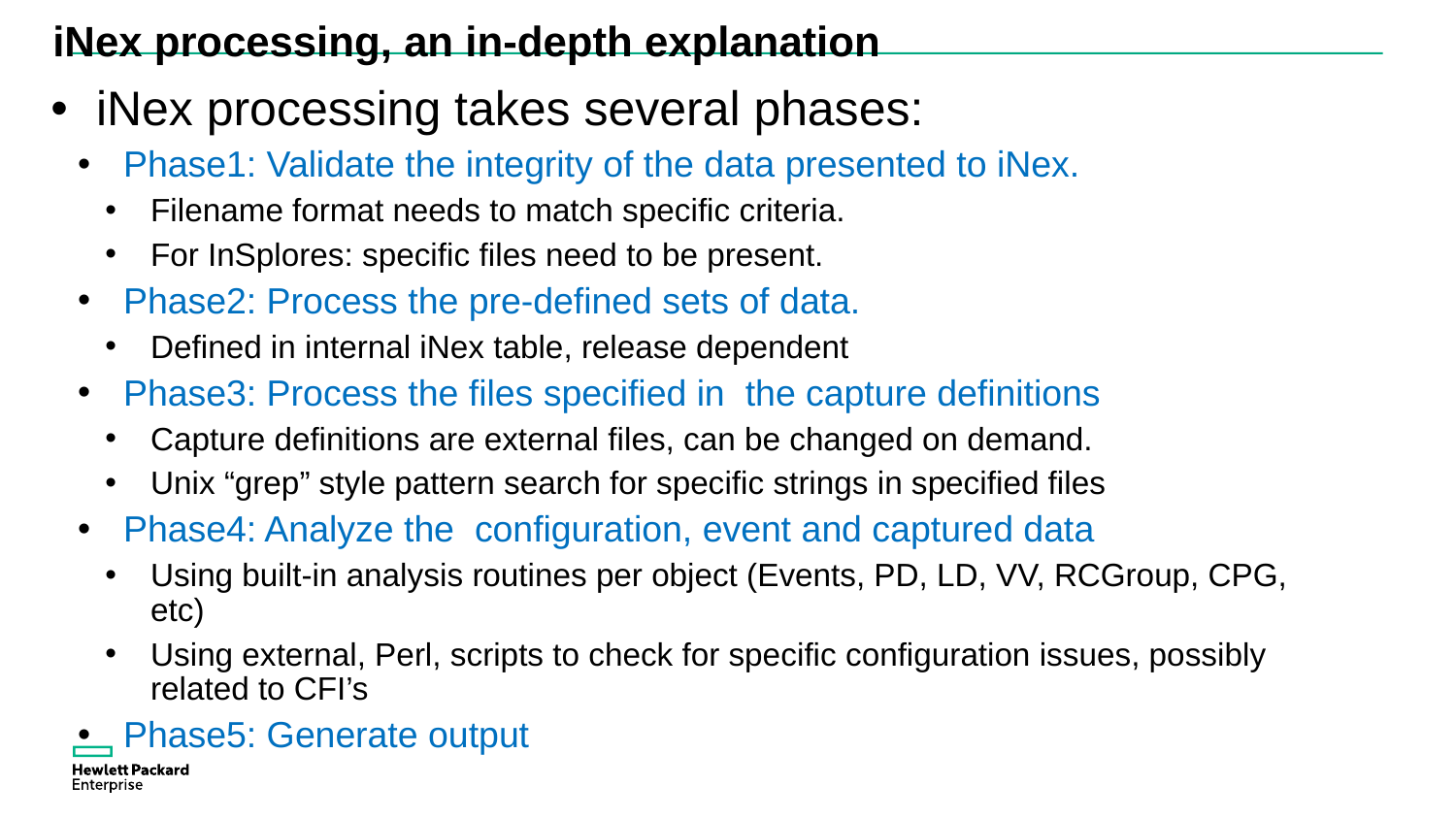

# iNex processing, an in-depth explanation
iNex processing takes several phases:
Phase1: Validate the integrity of the data presented to iNex.
Filename format needs to match specific criteria.
For InSplores: specific files need to be present.
Phase2: Process the pre-defined sets of data.
Defined in internal iNex table, release dependent
Phase3: Process the files specified in  the capture definitions
Capture definitions are external files, can be changed on demand.
Unix “grep” style pattern search for specific strings in specified files
Phase4: Analyze the  configuration, event and captured data
Using built-in analysis routines per object (Events, PD, LD, VV, RCGroup, CPG, etc)
Using external, Perl, scripts to check for specific configuration issues, possibly related to CFI’s
Phase5: Generate output